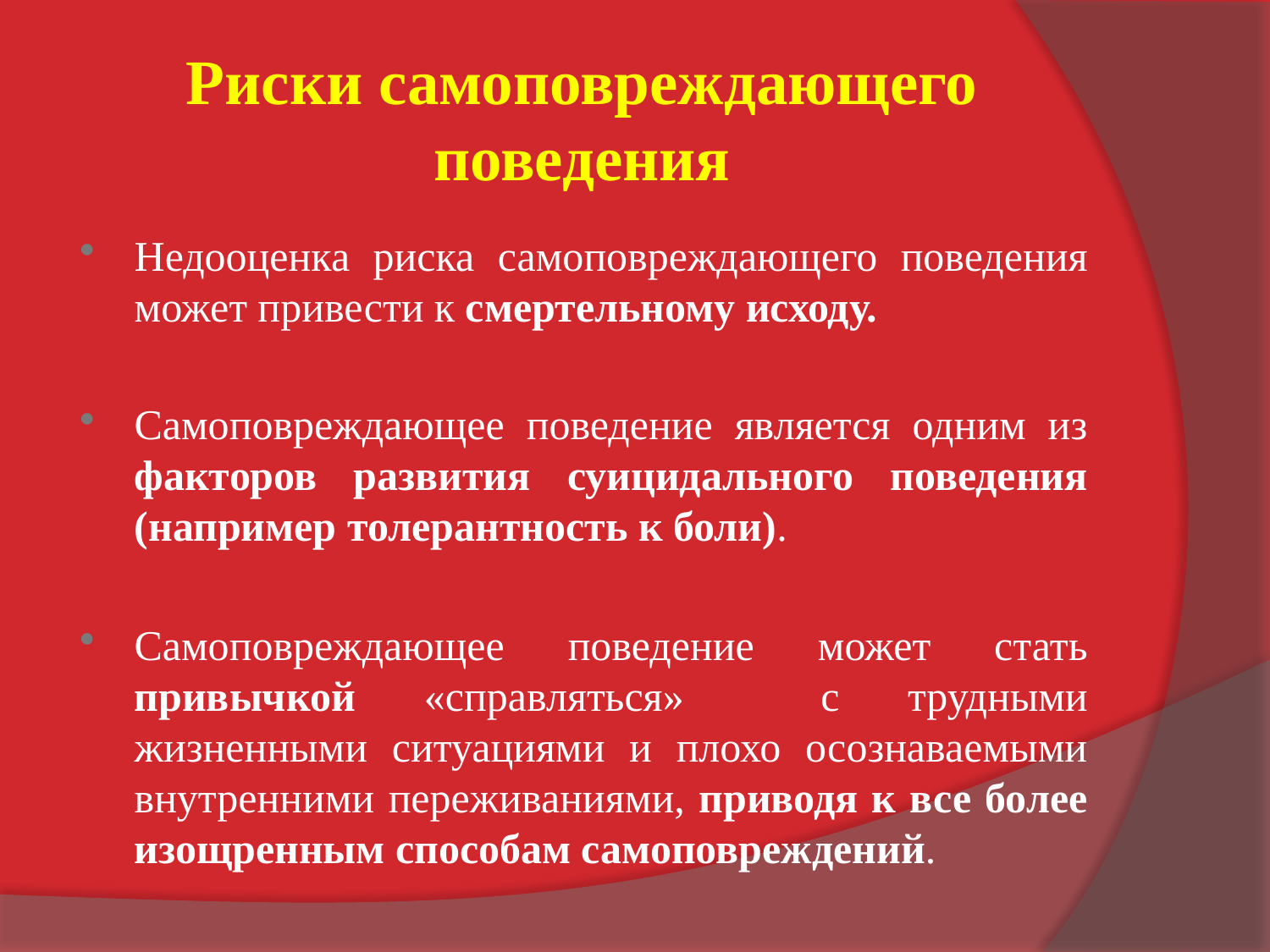

# Риски самоповреждающего поведения
Недооценка риска самоповреждающего поведения может привести к смертельному исходу.

Самоповреждающее поведение является одним из факторов развития суицидального поведения (например толерантность к боли).

Самоповреждающее поведение может стать привычкой «справляться»  с трудными жизненными ситуациями и плохо осознаваемыми внутренними переживаниями, приводя к все более изощренным способам самоповреждений.